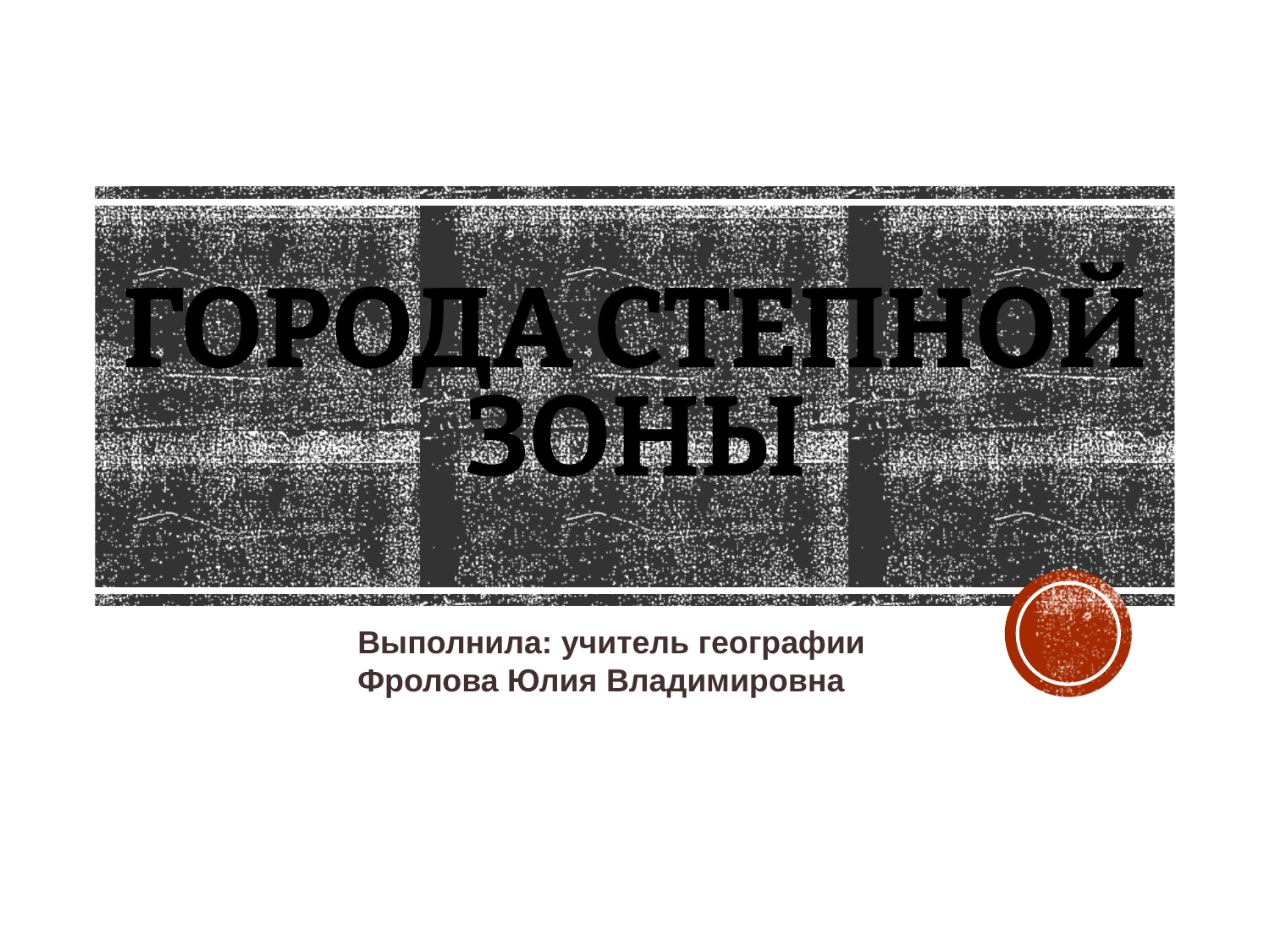

# Города степной зоны
Выполнила: учитель географии
Фролова Юлия Владимировна